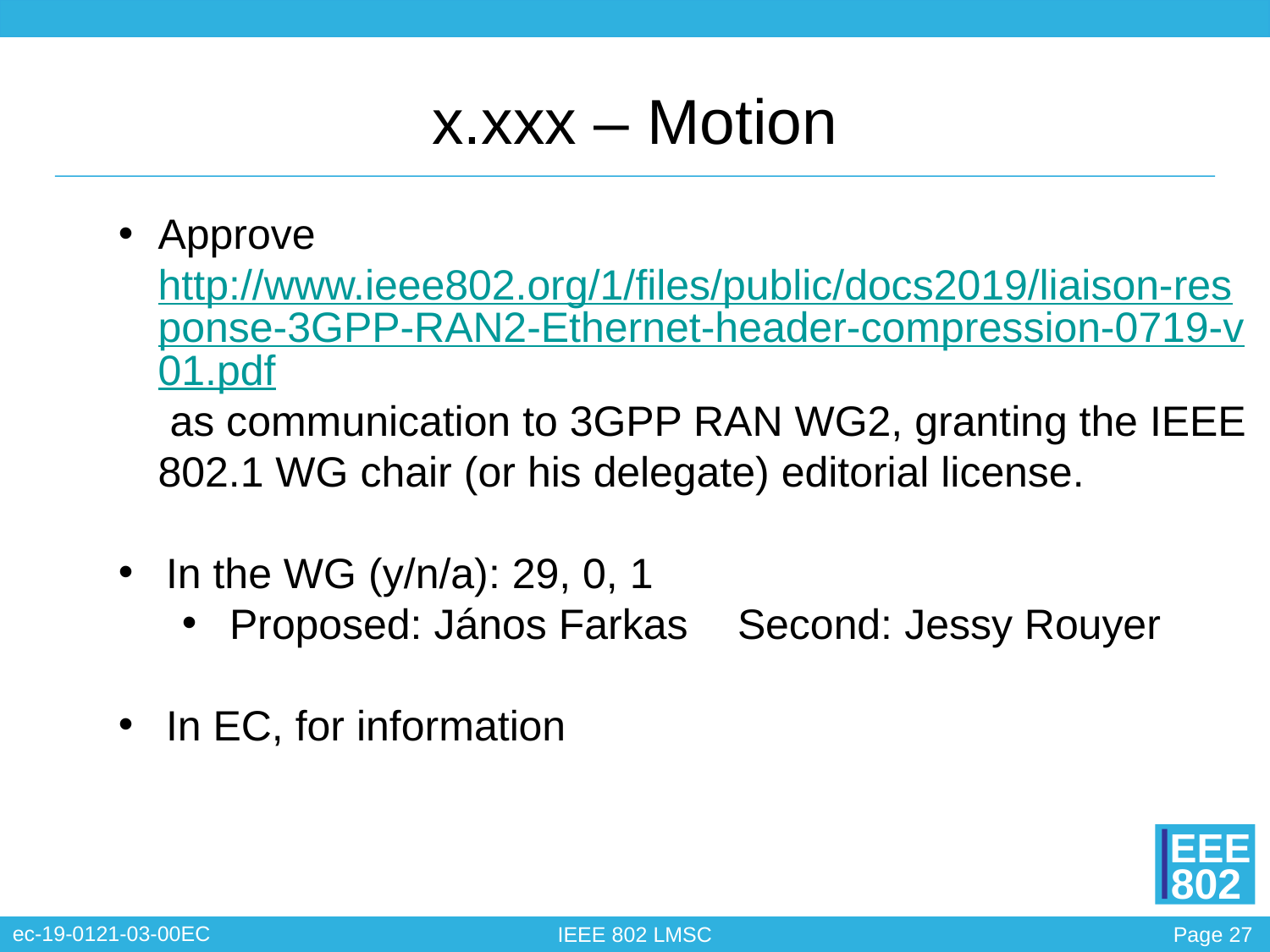

# x.xxx – Motion
Approve http://www.ieee802.org/1/files/public/docs2019/liaison-response-3GPP-RAN2-Ethernet-header-compression-0719-v01.pdf as communication to 3GPP RAN WG2, granting the IEEE 802.1 WG chair (or his delegate) editorial license.

In the WG (y/n/a): 29, 0, 1
Proposed: János Farkas 	Second: Jessy Rouyer

In EC, for information